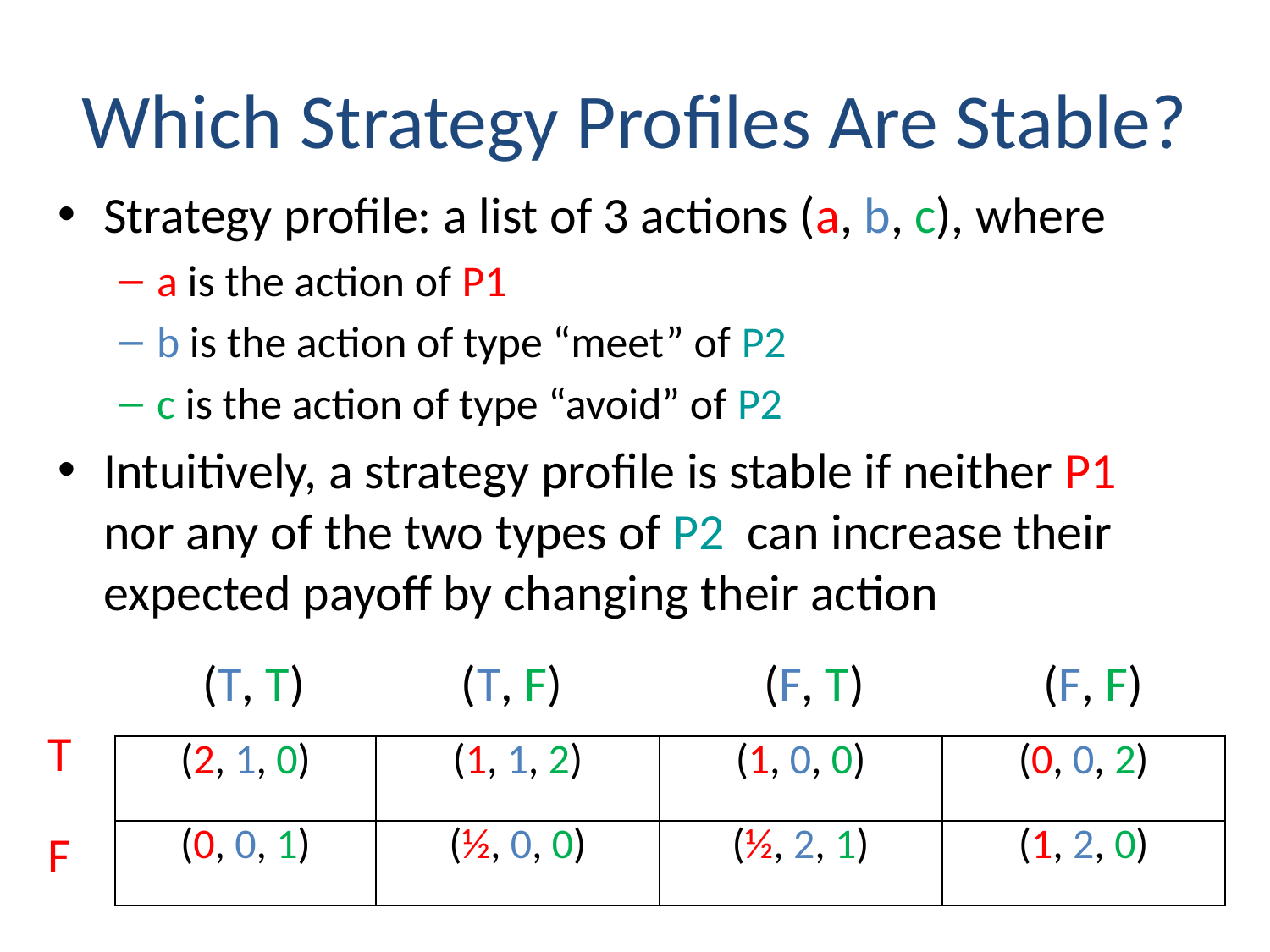

# Which Strategy Profiles Are Stable?
Strategy profile: a list of 3 actions (a, b, c), where
a is the action of P1
b is the action of type “meet” of P2
c is the action of type “avoid” of P2
Intuitively, a strategy profile is stable if neither P1 nor any of the two types of P2  can increase their expected payoff by changing their action
(T, T)              (T, F)                  (F, T)                (F, F)
T
F
| (2, 1, 0) | (1, 1, 2) | (1, 0, 0) | (0, 0, 2) |
| --- | --- | --- | --- |
| (0, 0, 1) | (½, 0, 0) | (½, 2, 1) | (1, 2, 0) |